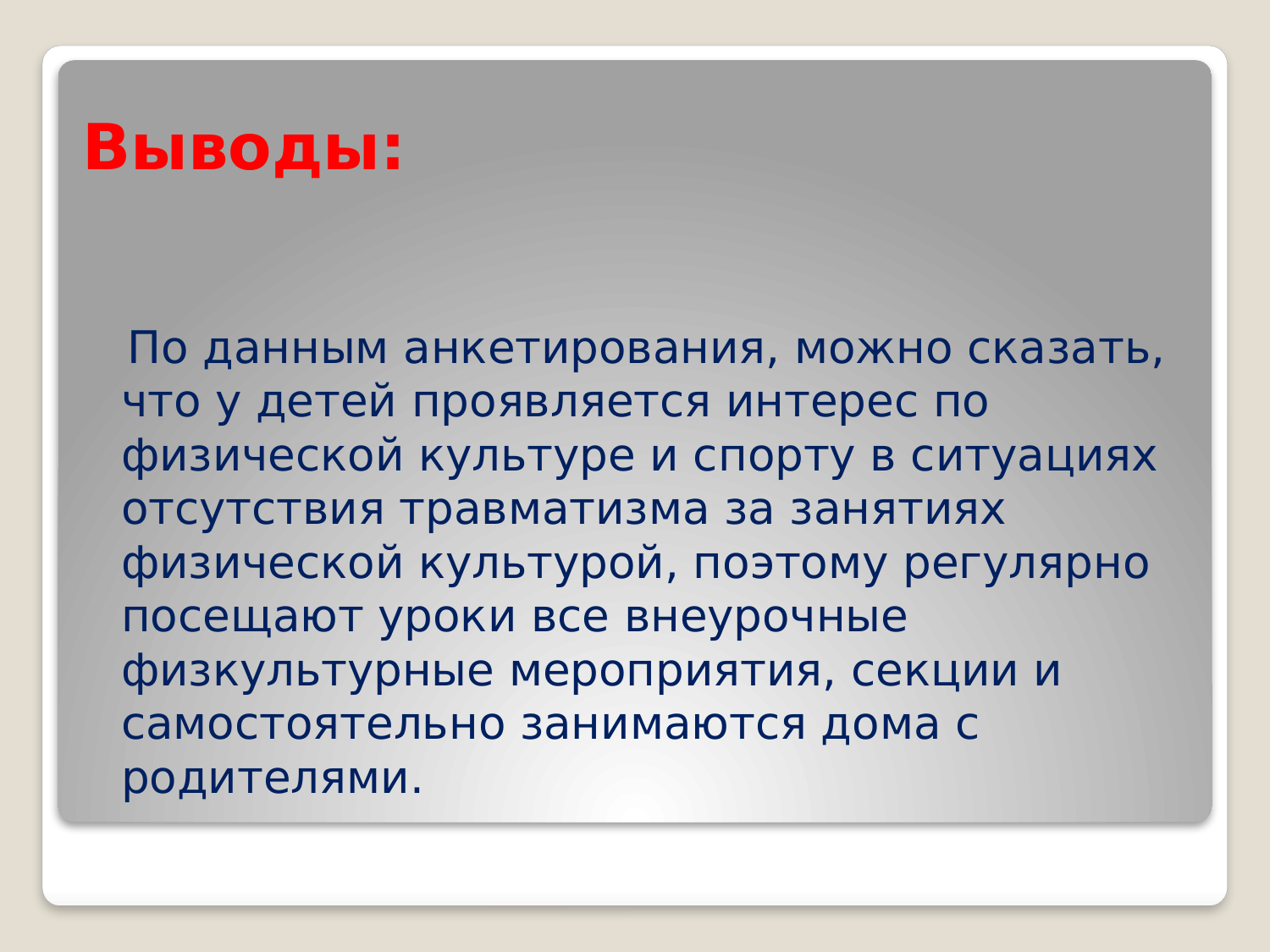

# Выводы:

   По данным анкетирования, можно сказать, что у детей проявляется интерес по физической культуре и спорту в ситуациях отсутствия травматизма за занятиях физической культурой, поэтому регулярно посещают уроки все внеурочные физкультурные мероприятия, секции и самостоятельно занимаются дома с родителями.